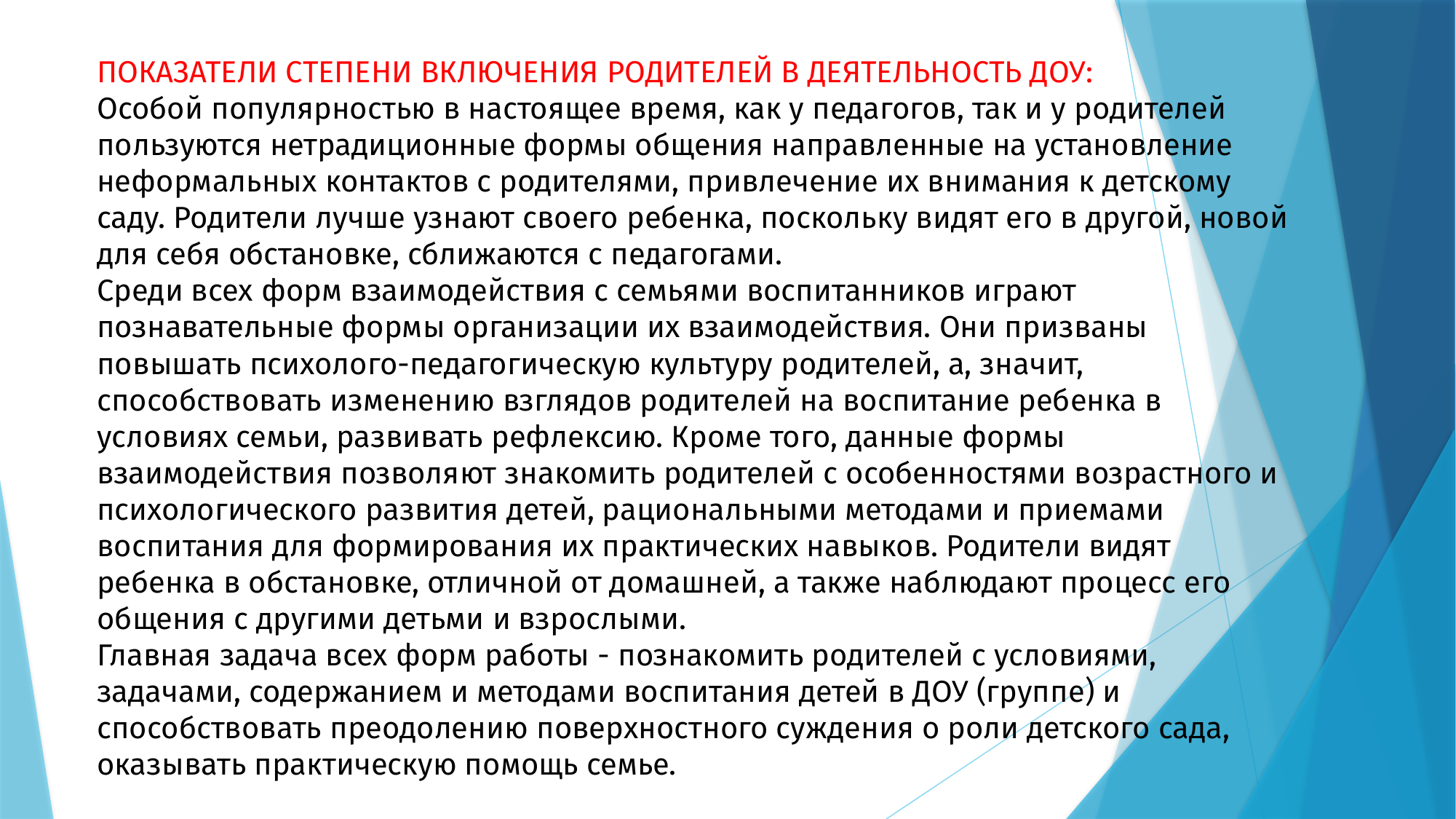

ПОКАЗАТЕЛИ СТЕПЕНИ ВКЛЮЧЕНИЯ РОДИТЕЛЕЙ В ДЕЯТЕЛЬНОСТЬ ДОУ:
Особой популярностью в настоящее время, как у педагогов, так и у родителей пользуются нетрадиционные формы общения направленные на установление неформальных контактов с родителями, привлечение их внимания к детскому саду. Родители лучше узнают своего ребенка, поскольку видят его в другой, новой для себя обстановке, сближаются с педагогами.
Среди всех форм взаимодействия с семьями воспитанников играют познавательные формы организации их взаимодействия. Они призваны повышать психолого-педагогическую культуру родителей, а, значит, способствовать изменению взглядов родителей на воспитание ребенка в условиях семьи, развивать рефлексию. Кроме того, данные формы взаимодействия позволяют знакомить родителей с особенностями возрастного и психологического развития детей, рациональными методами и приемами воспитания для формирования их практических навыков. Родители видят ребенка в обстановке, отличной от домашней, а также наблюдают процесс его общения с другими детьми и взрослыми.
Главная задача всех форм работы - познакомить родителей с условиями, задачами, содержанием и методами воспитания детей в ДОУ (группе) и способствовать преодолению поверхностного суждения о роли детского сада, оказывать практическую помощь семье.